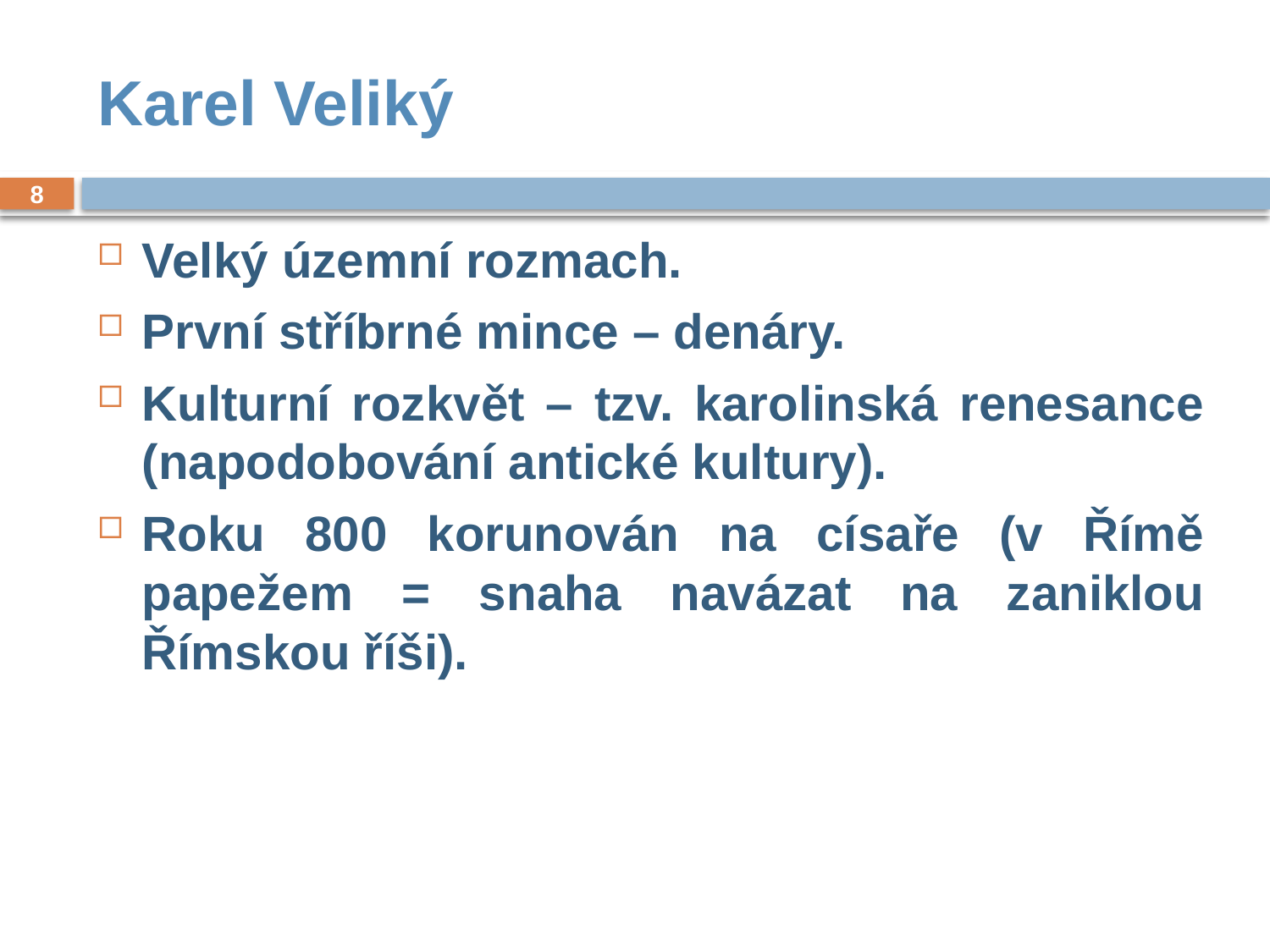

# Karel Veliký
8
Velký územní rozmach.
První stříbrné mince – denáry.
Kulturní rozkvět – tzv. karolinská renesance (napodobování antické kultury).
Roku 800 korunován na císaře (v Římě papežem = snaha navázat na zaniklou Římskou říši).